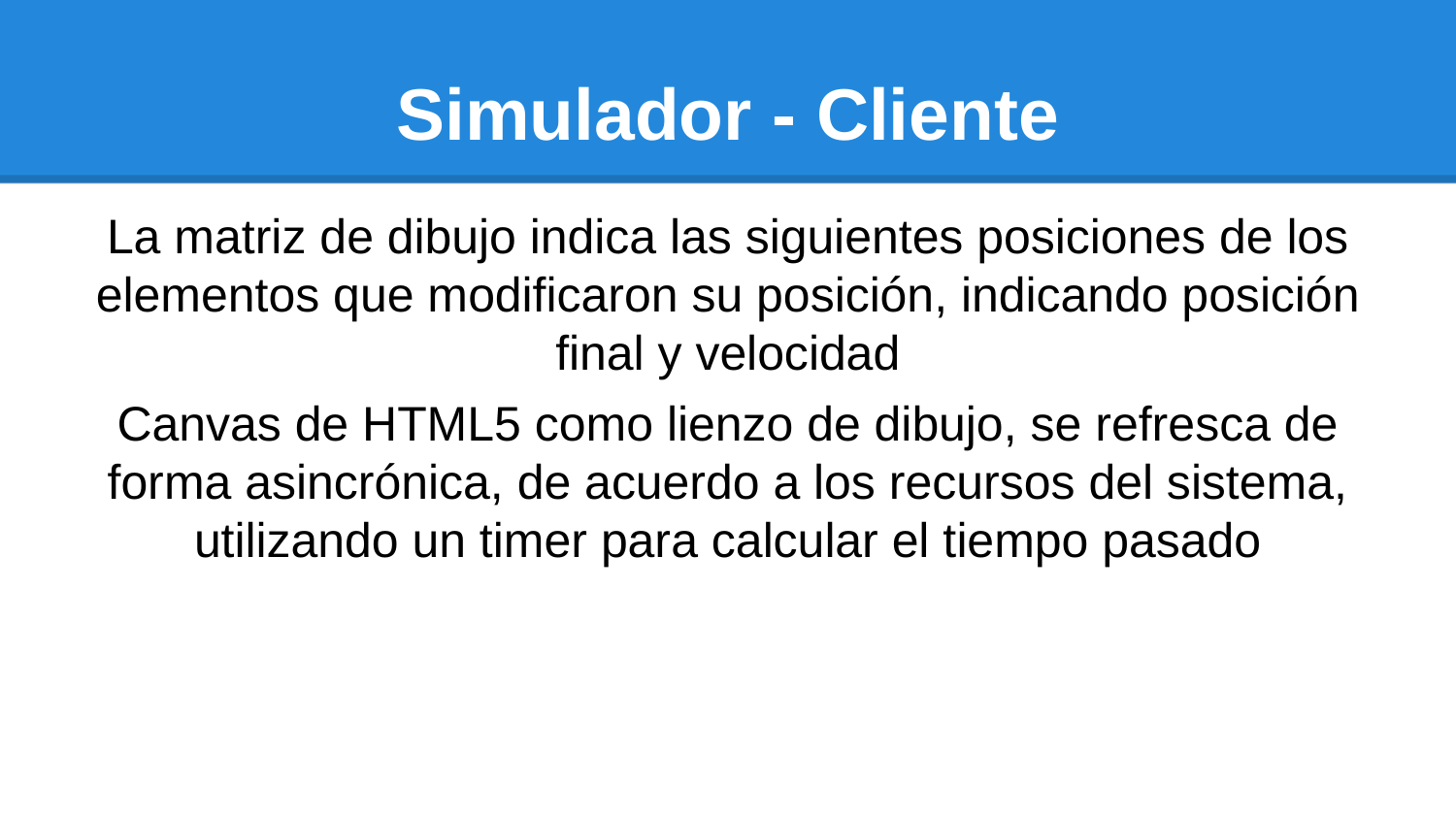

# Simulador - Cliente
La matriz de dibujo indica las siguientes posiciones de los elementos que modificaron su posición, indicando posición final y velocidad
Canvas de HTML5 como lienzo de dibujo, se refresca de forma asincrónica, de acuerdo a los recursos del sistema, utilizando un timer para calcular el tiempo pasado